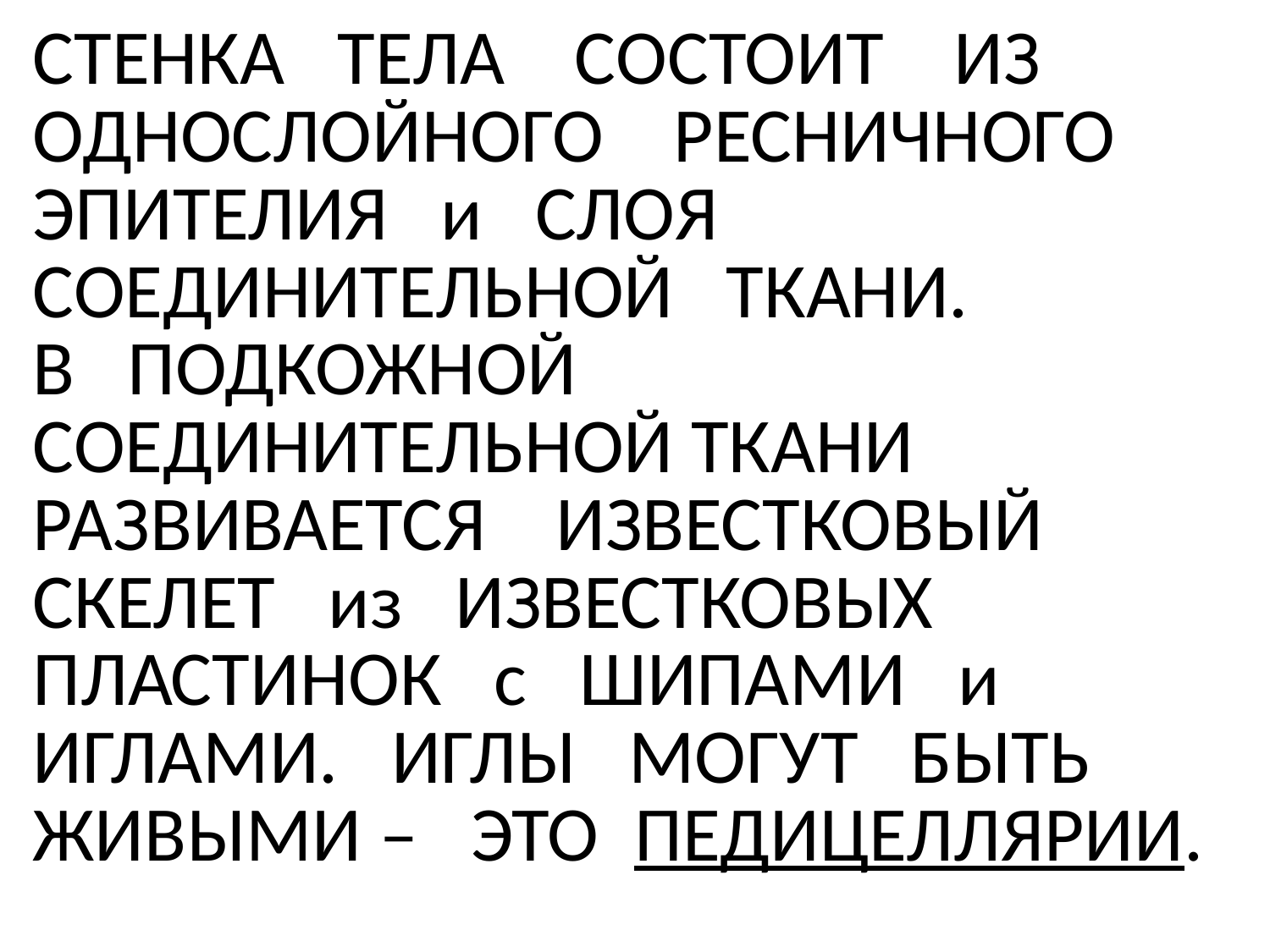

# СТЕНКА   ТЕЛА    СОСТОИТ    ИЗ ОДНОСЛОЙНОГО    РЕСНИЧНОГО ЭПИТЕЛИЯ   и   СЛОЯ СОЕДИНИТЕЛЬНОЙ   ТКАНИ. В   ПОДКОЖНОЙ   СОЕДИНИТЕЛЬНОЙ ТКАНИ   РАЗВИВАЕТСЯ    ИЗВЕСТКОВЫЙ   СКЕЛЕТ   из   ИЗВЕСТКОВЫХ    ПЛАСТИНОК   с   ШИПАМИ   и   ИГЛАМИ.   ИГЛЫ   МОГУТ   БЫТЬ   ЖИВЫМИ –   ЭТО  ПЕДИЦЕЛЛЯРИИ.